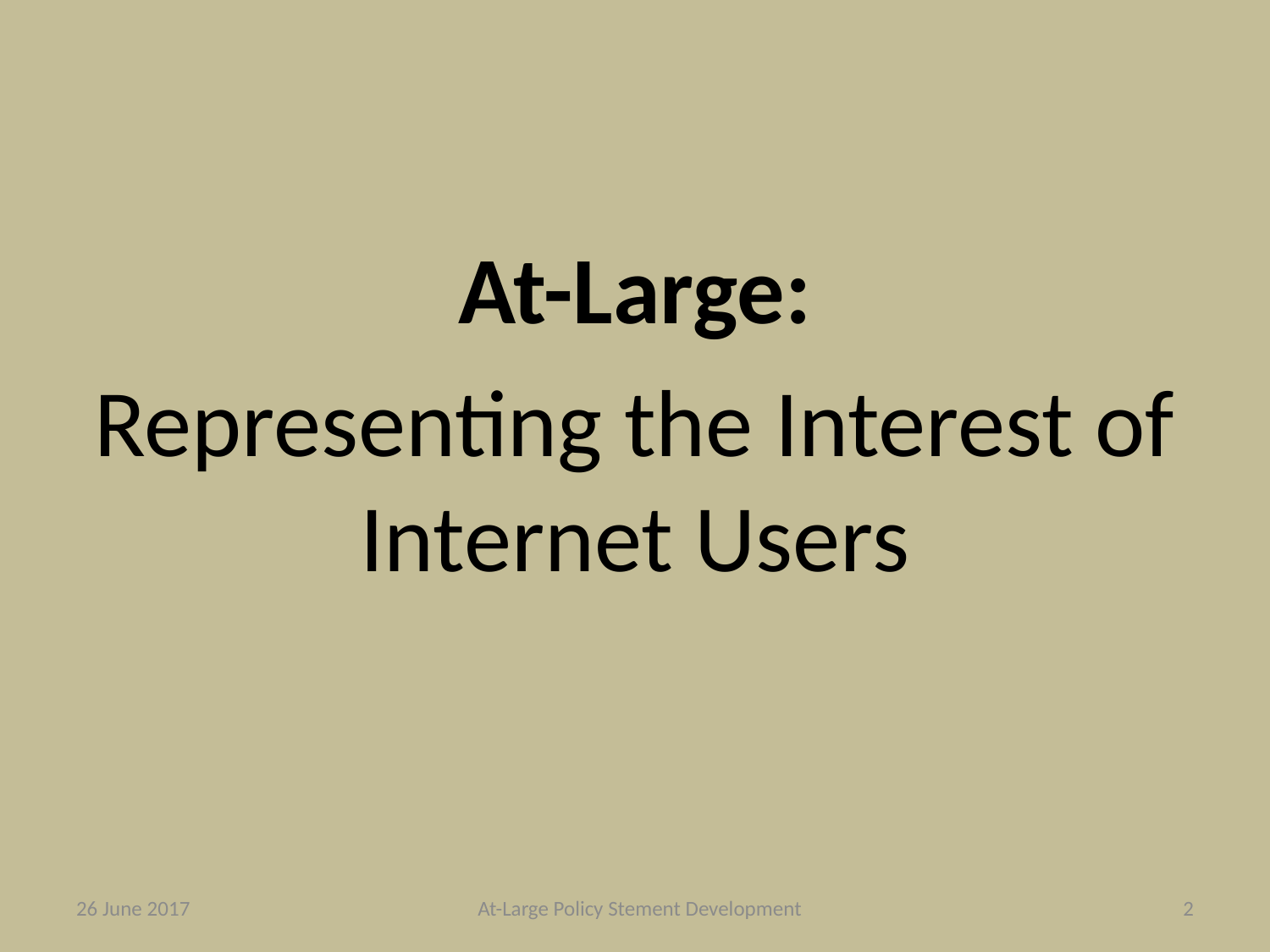

#
At-Large:
Representing the Interest of Internet Users
26 June 2017
At-Large Policy Stement Development
2